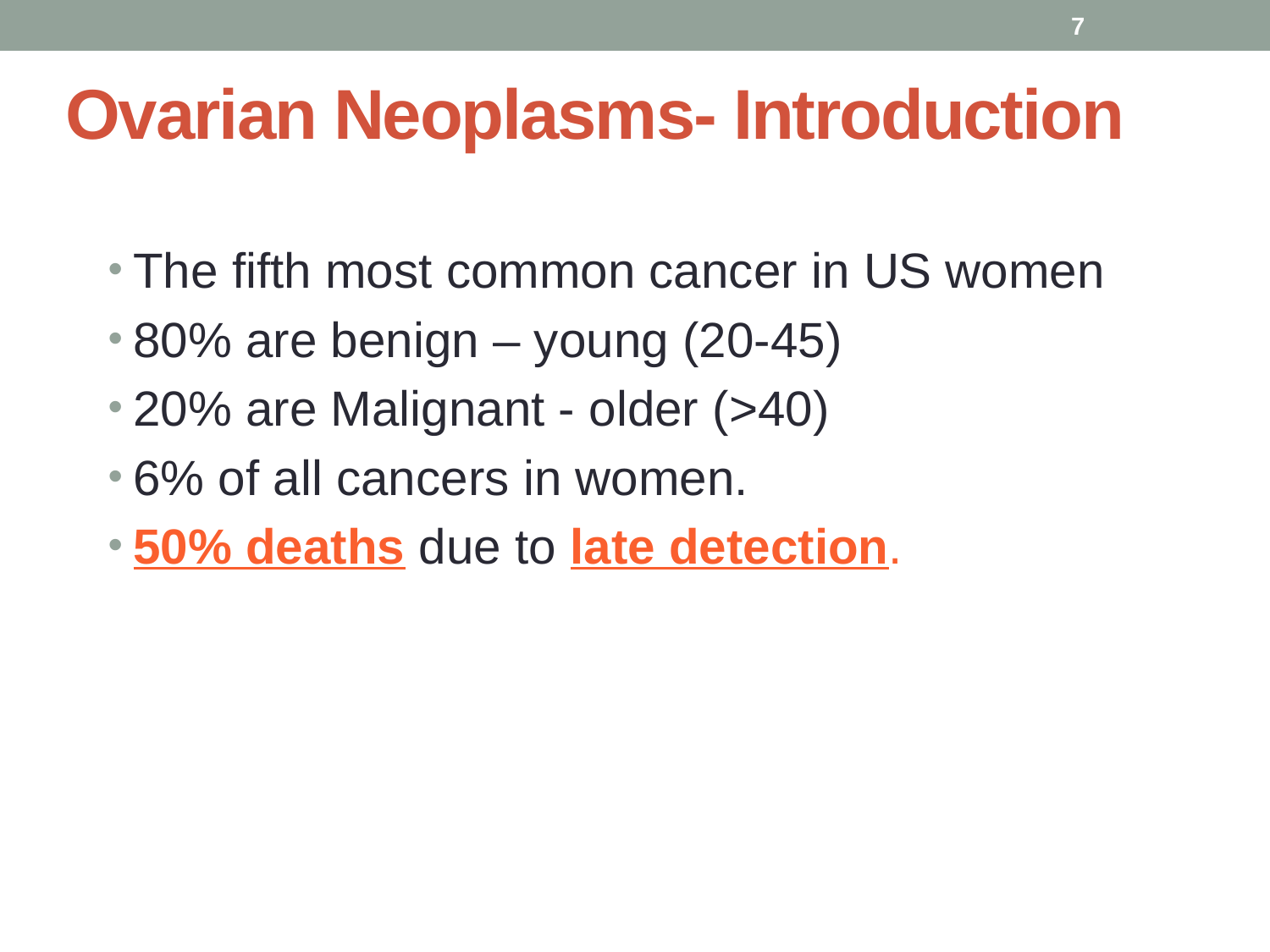

7
# Ovarian Neoplasms- Introduction
The fifth most common cancer in US women
80% are benign – young (20-45)
20% are Malignant - older (>40)
6% of all cancers in women.
50% deaths due to late detection.